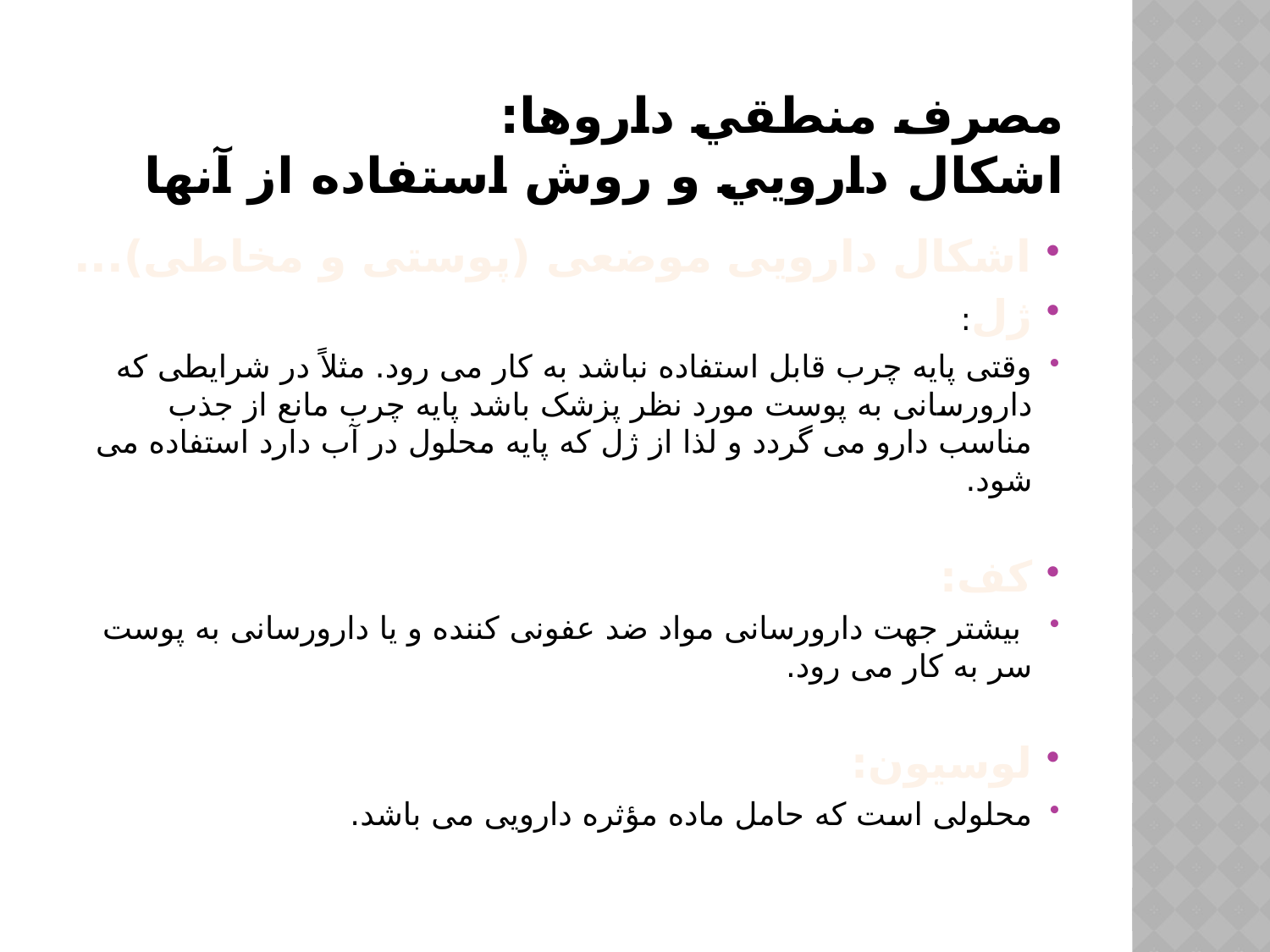

# مصرف منطقي داروها: اشكال دارويي و روش استفاده از آنها
اشکال دارویی موضعی (پوستی و مخاطی)...
ژل:
وقتی پایه چرب قابل استفاده نباشد به کار می رود. مثلاً در شرایطی که دارورسانی به پوست مورد نظر پزشک باشد پایه چرب مانع از جذب مناسب دارو می گردد و لذا از ژل که پایه محلول در آب دارد استفاده می شود.

کف:
 بیشتر جهت دارورسانی مواد ضد عفونی کننده و یا دارورسانی به پوست سر به کار می رود.

لوسیون:
محلولی است که حامل ماده مؤثره دارویی می باشد.